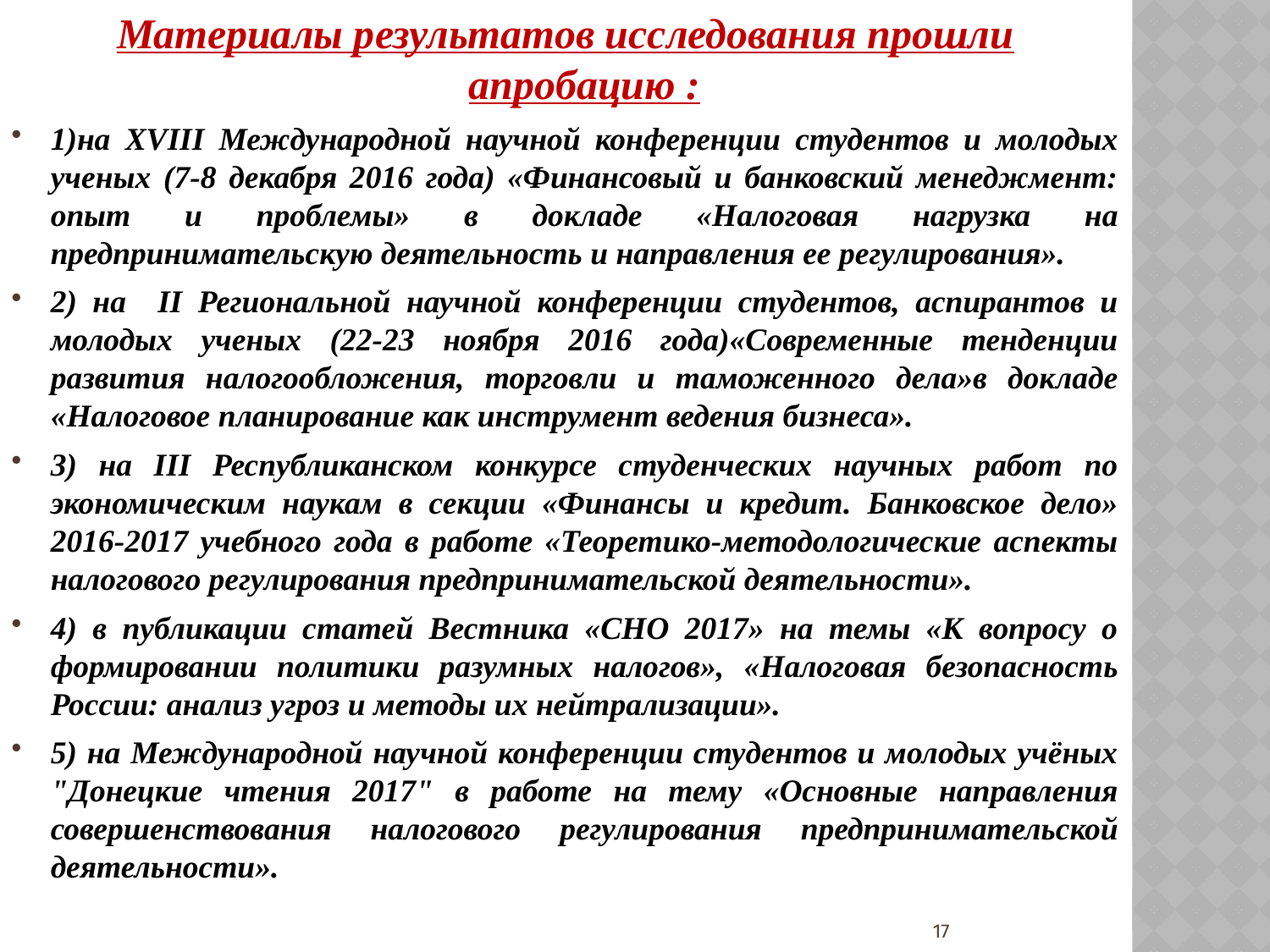

Материалы результатов исследования прошли апробацию :
1)на XVIII Международной научной конференции студентов и молодых ученых (7-8 декабря 2016 года) «Финансовый и банковский менеджмент: опыт и проблемы» в докладе «Налоговая нагрузка на предпринимательскую деятельность и направления ее регулирования».
2) на  II Региональной научной конференции студентов, аспирантов и молодых ученых (22-23 ноября 2016 года)«Современные тенденции развития налогообложения, торговли и таможенного дела»в докладе «Налоговое планирование как инструмент ведения бизнеса».
3) на III Республиканском конкурсе студенческих научных работ по экономическим наукам в секции «Финансы и кредит. Банковское дело» 2016-2017 учебного года в работе «Теоретико-методологические аспекты налогового регулирования предпринимательской деятельности».
4) в публикации статей Вестника «СНО 2017» на темы «К вопросу о формировании политики разумных налогов», «Налоговая безопасность России: анализ угроз и методы их нейтрализации».
5) на Международной научной конференции студентов и молодых учёных "Донецкие чтения 2017" в работе на тему «Основные направления совершенствования налогового регулирования предпринимательской деятельности».

17